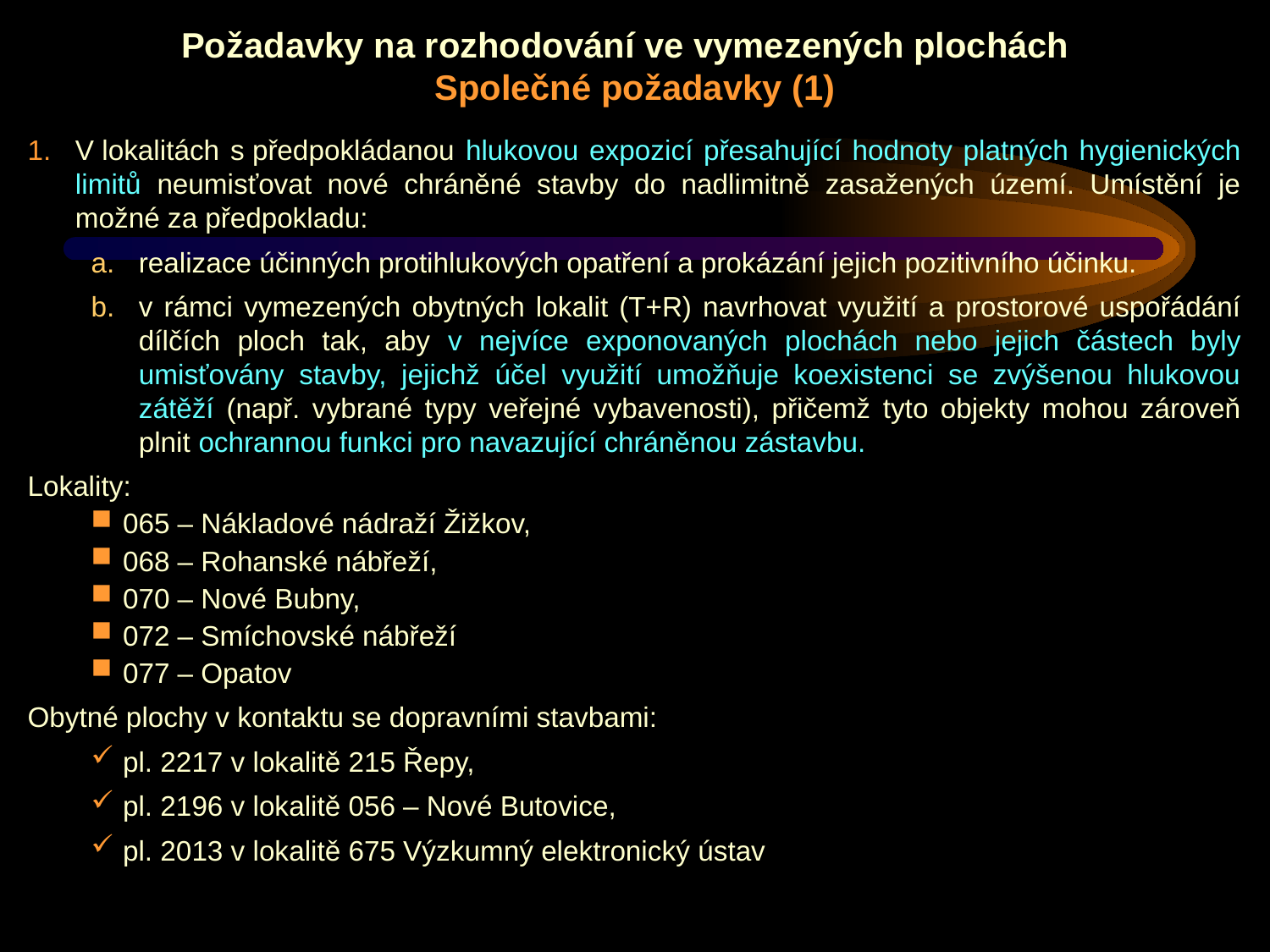

# Požadavky na rozhodování ve vymezených plochách Společné požadavky (1)
V lokalitách s předpokládanou hlukovou expozicí přesahující hodnoty platných hygienických limitů neumisťovat nové chráněné stavby do nadlimitně zasažených území. Umístění je možné za předpokladu:
realizace účinných protihlukových opatření a prokázání jejich pozitivního účinku.
v rámci vymezených obytných lokalit (T+R) navrhovat využití a prostorové uspořádání dílčích ploch tak, aby v nejvíce exponovaných plochách nebo jejich částech byly umisťovány stavby, jejichž účel využití umožňuje koexistenci se zvýšenou hlukovou zátěží (např. vybrané typy veřejné vybavenosti), přičemž tyto objekty mohou zároveň plnit ochrannou funkci pro navazující chráněnou zástavbu.
Lokality:
065 – Nákladové nádraží Žižkov,
068 – Rohanské nábřeží,
070 – Nové Bubny,
072 – Smíchovské nábřeží
077 – Opatov
Obytné plochy v kontaktu se dopravními stavbami:
pl. 2217 v lokalitě 215 Řepy,
pl. 2196 v lokalitě 056 – Nové Butovice,
pl. 2013 v lokalitě 675 Výzkumný elektronický ústav